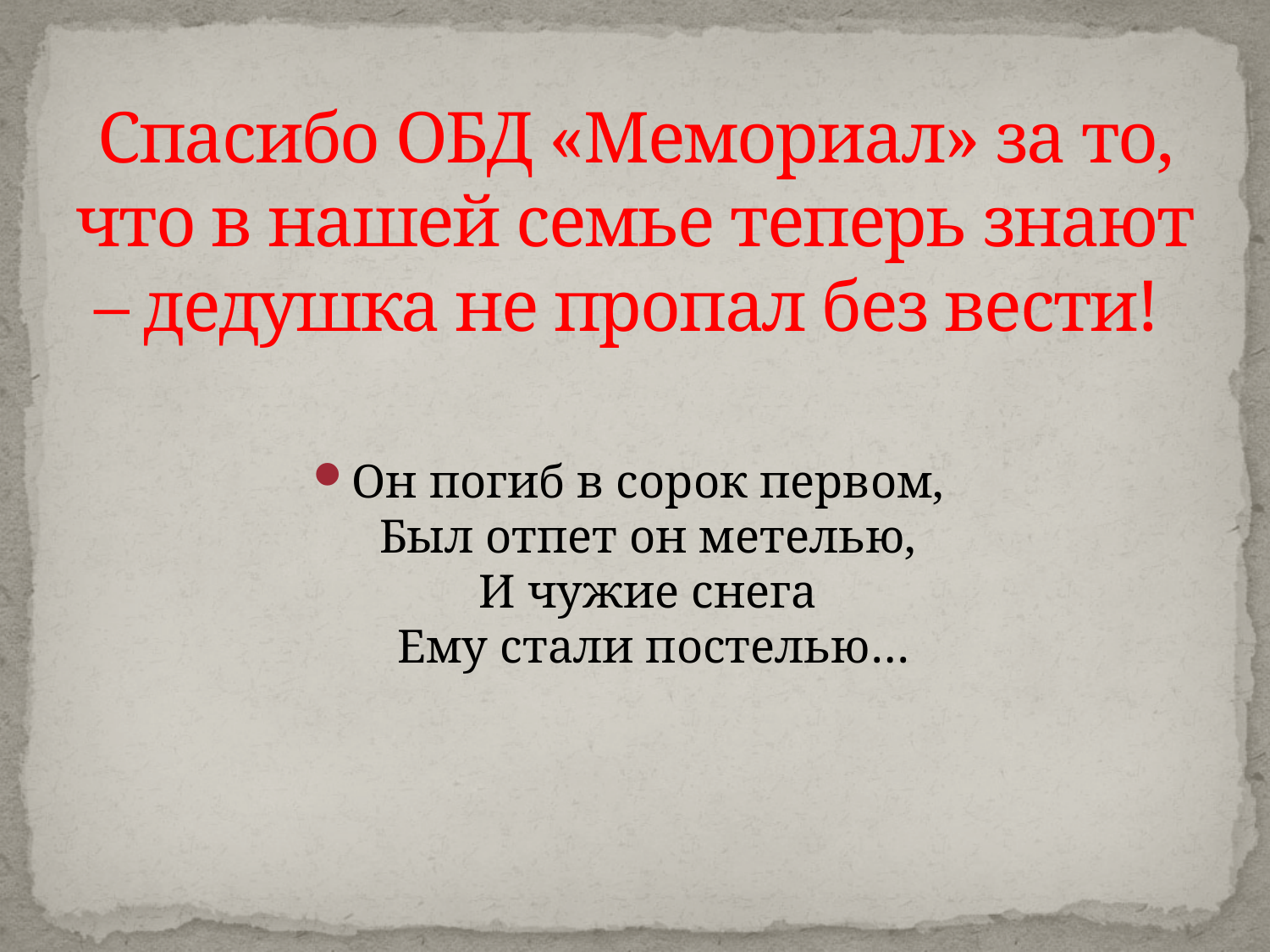

# Спасибо ОБД «Мемориал» за то, что в нашей семье теперь знают – дедушка не пропал без вести!
Он погиб в сорок первом,
Был отпет он метелью,
И чужие снега
Ему стали постелью…